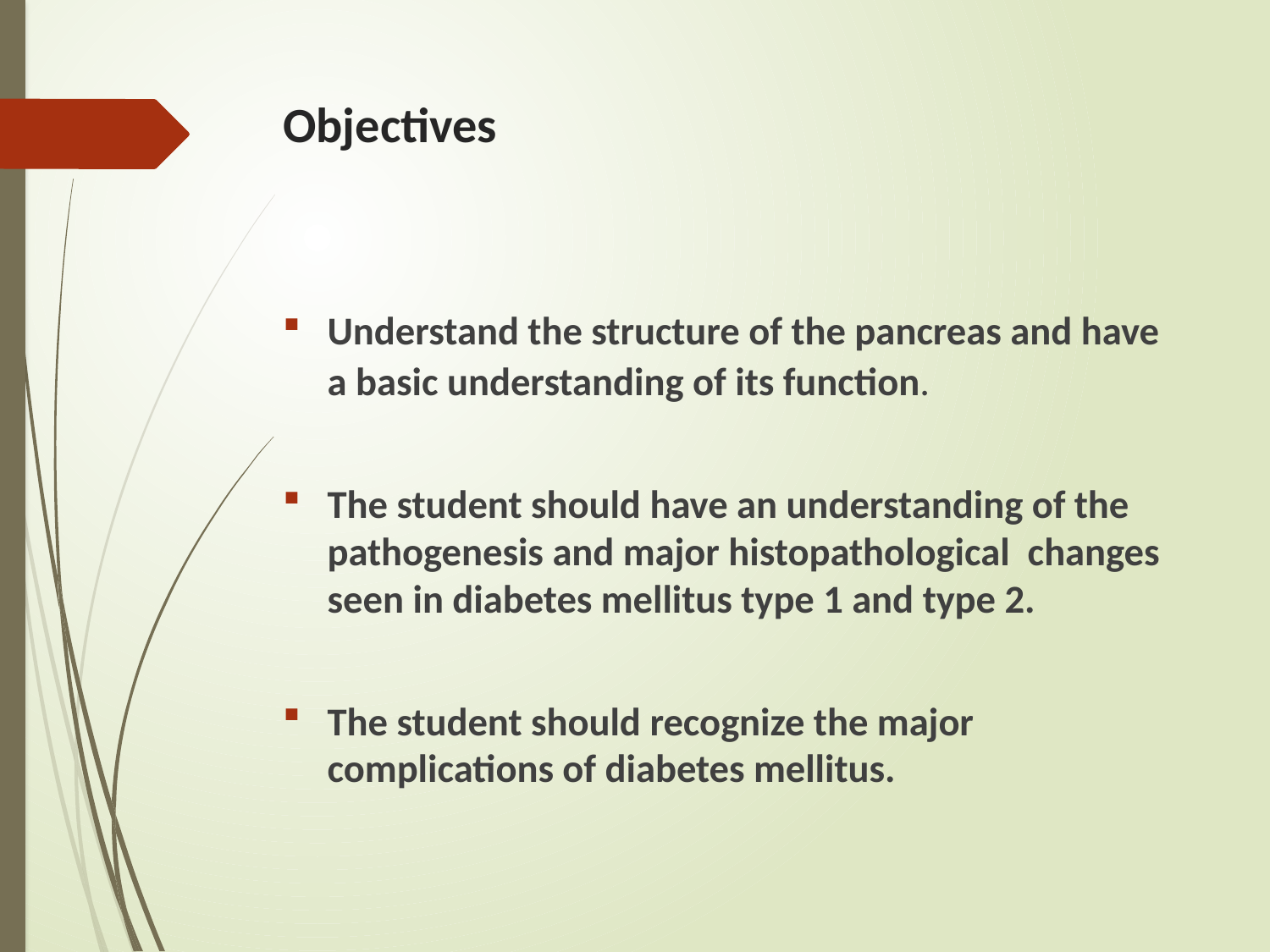

# Objectives
Understand the structure of the pancreas and have a basic understanding of its function.

The student should have an understanding of the pathogenesis and major histopathological  changes seen in diabetes mellitus type 1 and type 2.

The student should recognize the major complications of diabetes mellitus.